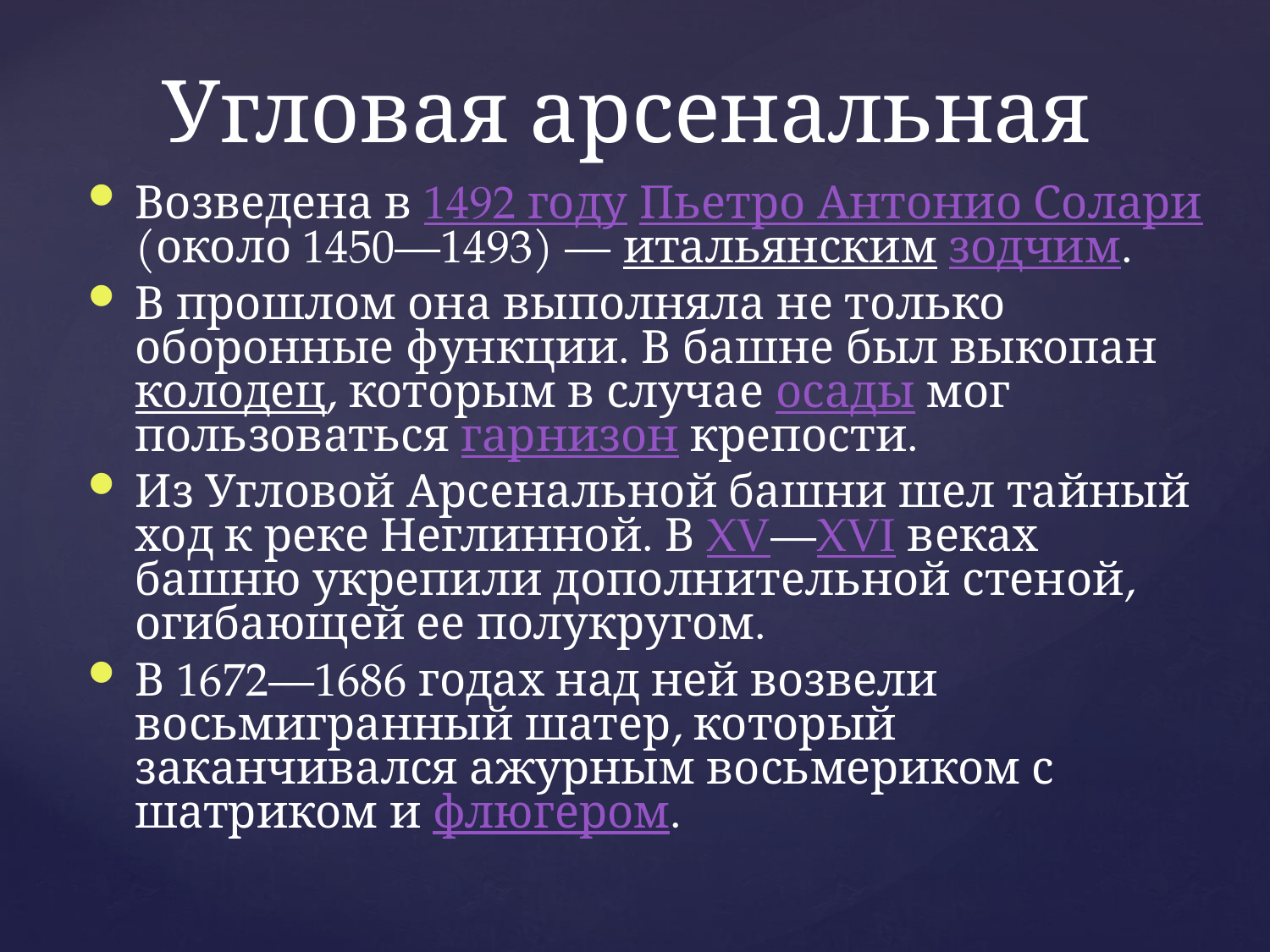

# Угловая арсенальная
Возведена в 1492 году Пьетро Антонио Солари (около 1450—1493) — итальянским зодчим.
В прошлом она выполняла не только оборонные функции. В башне был выкопан колодец, которым в случае осады мог пользоваться гарнизон крепости.
Из Угловой Арсенальной башни шел тайный ход к реке Неглинной. В XV—XVI веках башню укрепили дополнительной стеной, огибающей ее полукругом.
В 1672—1686 годах над ней возвели восьмигранный шатер, который заканчивался ажурным восьмериком с шатриком и флюгером.